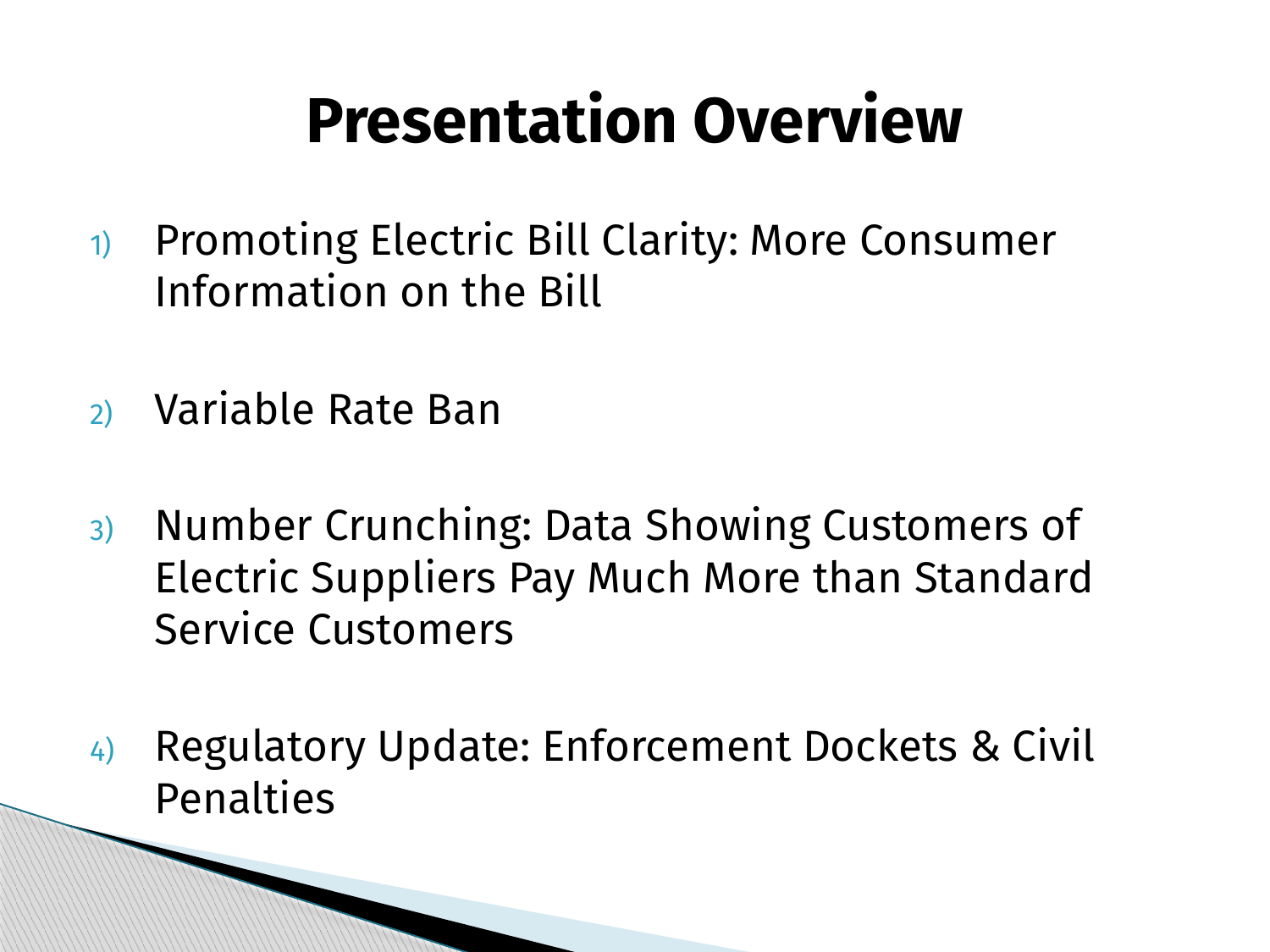

# Presentation Overview
Promoting Electric Bill Clarity: More Consumer Information on the Bill

Variable Rate Ban

Number Crunching: Data Showing Customers of Electric Suppliers Pay Much More than Standard Service Customers

Regulatory Update: Enforcement Dockets & Civil Penalties